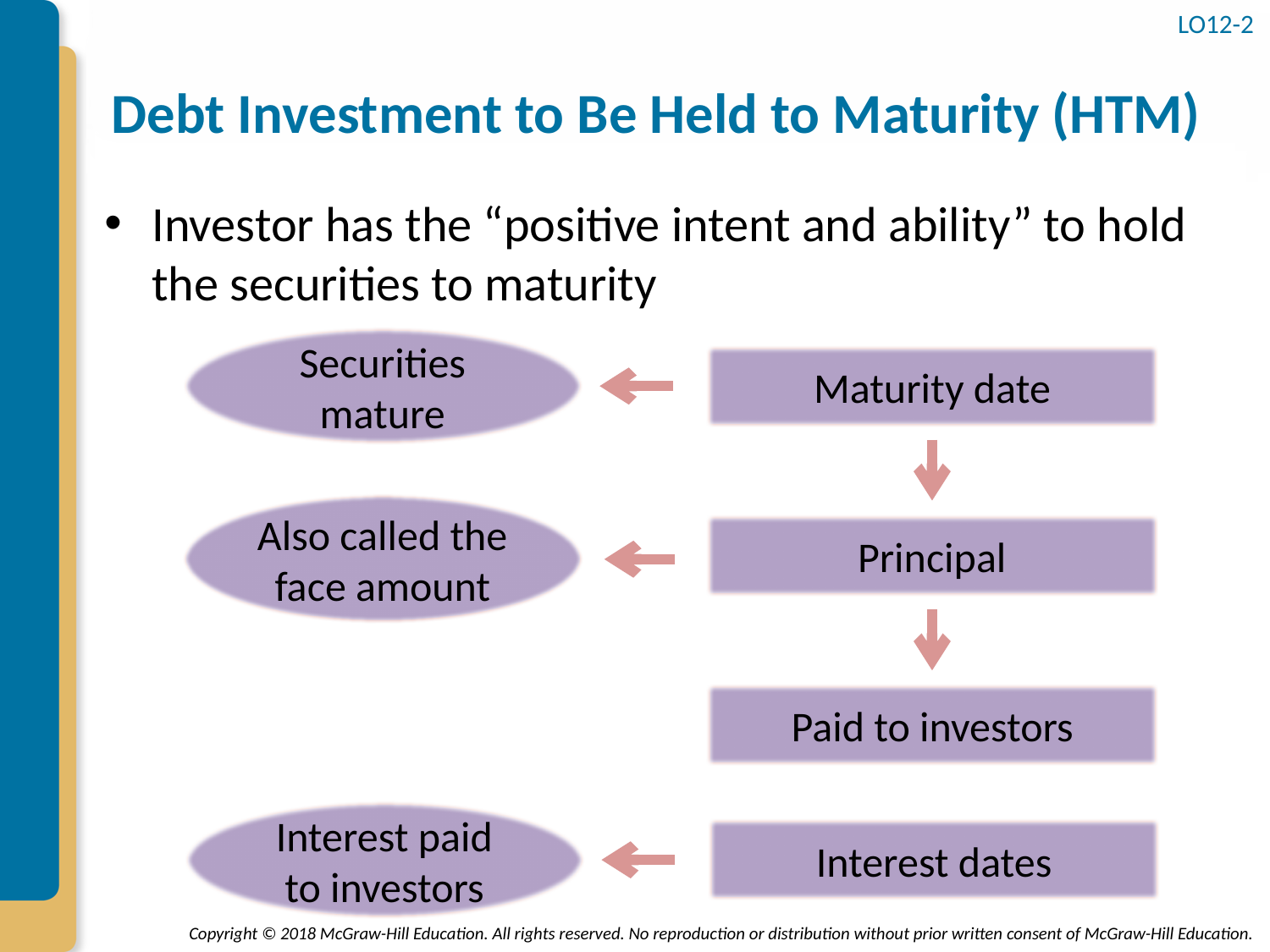

LO12-2
# Debt Investment to Be Held to Maturity (HTM)
Investor has the “positive intent and ability” to hold the securities to maturity

Securities mature
Maturity date
Also called the face amount
Principal
Paid to investors
Interest paid to investors
Interest dates